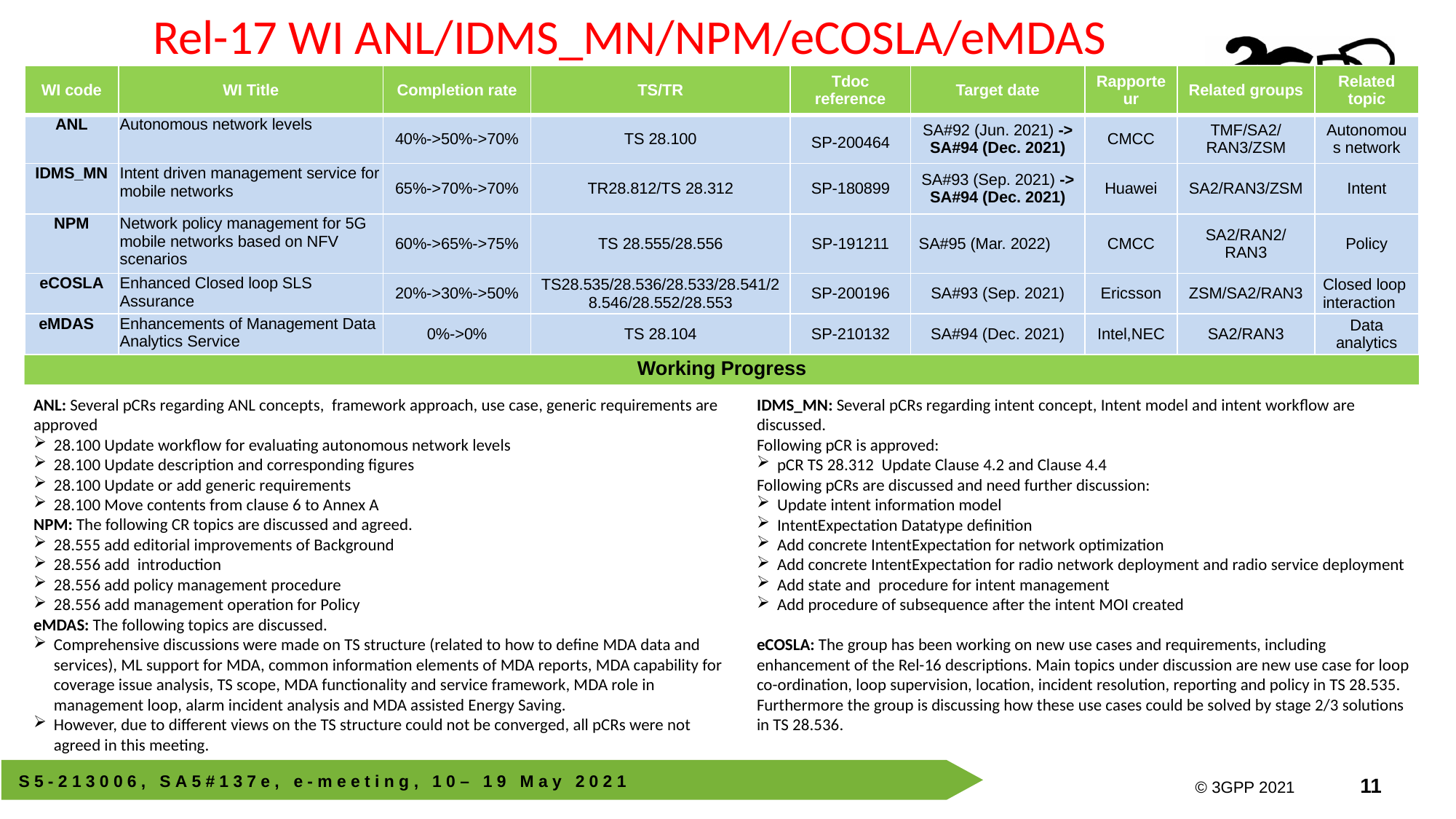

Rel-17 WI ANL/IDMS_MN/NPM/eCOSLA/eMDAS
| WI code | WI Title | Completion rate | TS/TR | Tdoc reference | Target date | Rapporteur | Related groups | Related topic |
| --- | --- | --- | --- | --- | --- | --- | --- | --- |
| ANL | Autonomous network levels | 40%->50%->70% | TS 28.100 | SP-200464 | SA#92 (Jun. 2021) -> SA#94 (Dec. 2021) | CMCC | TMF/SA2/RAN3/ZSM | Autonomous network |
| IDMS\_MN | Intent driven management service for mobile networks | 65%->70%->70% | TR28.812/TS 28.312 | SP-180899 | SA#93 (Sep. 2021) -> SA#94 (Dec. 2021) | Huawei | SA2/RAN3/ZSM | Intent |
| NPM | Network policy management for 5G mobile networks based on NFV scenarios | 60%->65%->75% | TS 28.555/28.556 | SP-191211 | SA#95 (Mar. 2022) | CMCC | SA2/RAN2/RAN3 | Policy |
| eCOSLA | Enhanced Closed loop SLS Assurance | 20%->30%->50% | TS28.535/28.536/28.533/28.541/28.546/28.552/28.553 | SP-200196 | SA#93 (Sep. 2021) | Ericsson | ZSM/SA2/RAN3 | Closed loop interaction |
| eMDAS | Enhancements of Management Data Analytics Service | 0%->0% | TS 28.104 | SP-210132 | SA#94 (Dec. 2021) | Intel,NEC | SA2/RAN3 | Data analytics |
Working Progress
ANL: Several pCRs regarding ANL concepts,  framework approach, use case, generic requirements are approved
28.100 Update workflow for evaluating autonomous network levels
28.100 Update description and corresponding figures
28.100 Update or add generic requirements
28.100 Move contents from clause 6 to Annex A
NPM: The following CR topics are discussed and agreed.
28.555 add editorial improvements of Background
28.556 add  introduction
28.556 add policy management procedure
28.556 add management operation for Policy
eMDAS: The following topics are discussed.
Comprehensive discussions were made on TS structure (related to how to define MDA data and services), ML support for MDA, common information elements of MDA reports, MDA capability for coverage issue analysis, TS scope, MDA functionality and service framework, MDA role in management loop, alarm incident analysis and MDA assisted Energy Saving.
However, due to different views on the TS structure could not be converged, all pCRs were not agreed in this meeting.
IDMS_MN: Several pCRs regarding intent concept, Intent model and intent workflow are discussed.
Following pCR is approved:
pCR TS 28.312  Update Clause 4.2 and Clause 4.4
Following pCRs are discussed and need further discussion:
Update intent information model
IntentExpectation Datatype definition
Add concrete IntentExpectation for network optimization
Add concrete IntentExpectation for radio network deployment and radio service deployment
Add state and  procedure for intent management
Add procedure of subsequence after the intent MOI created

eCOSLA: The group has been working on new use cases and requirements, including enhancement of the Rel-16 descriptions. Main topics under discussion are new use case for loop co-ordination, loop supervision, location, incident resolution, reporting and policy in TS 28.535. Furthermore the group is discussing how these use cases could be solved by stage 2/3 solutions in TS 28.536.